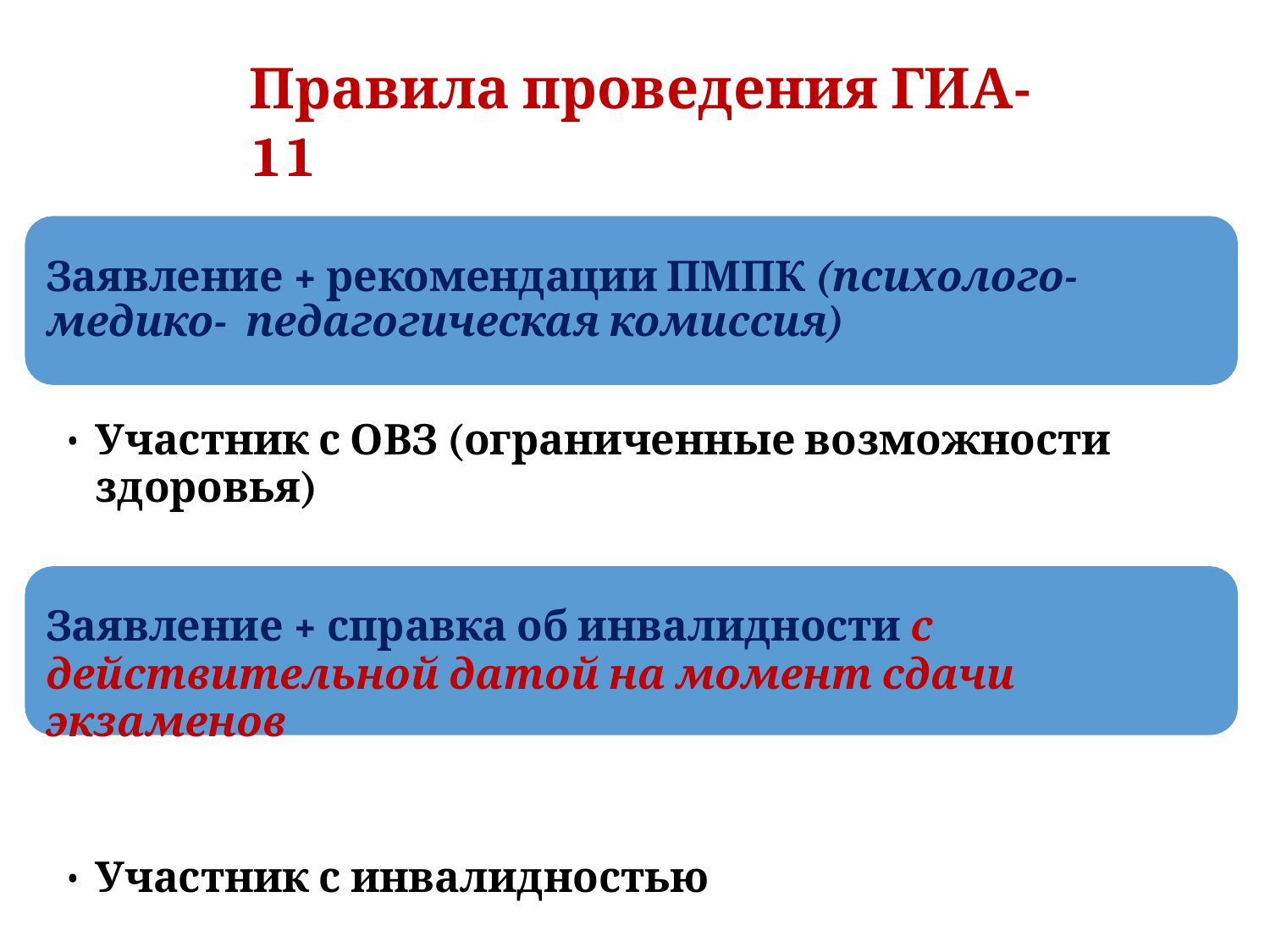

# Правила проведения ГИА-11

Заявление + рекомендации ПМПК (психолого-медико-  педагогическая комиссия)

Участник с ОВЗ (ограниченные возможности
здоровья)

Заявление + справка об инвалидности с
действительной датой на момент сдачи экзаменов

Участник с инвалидностью